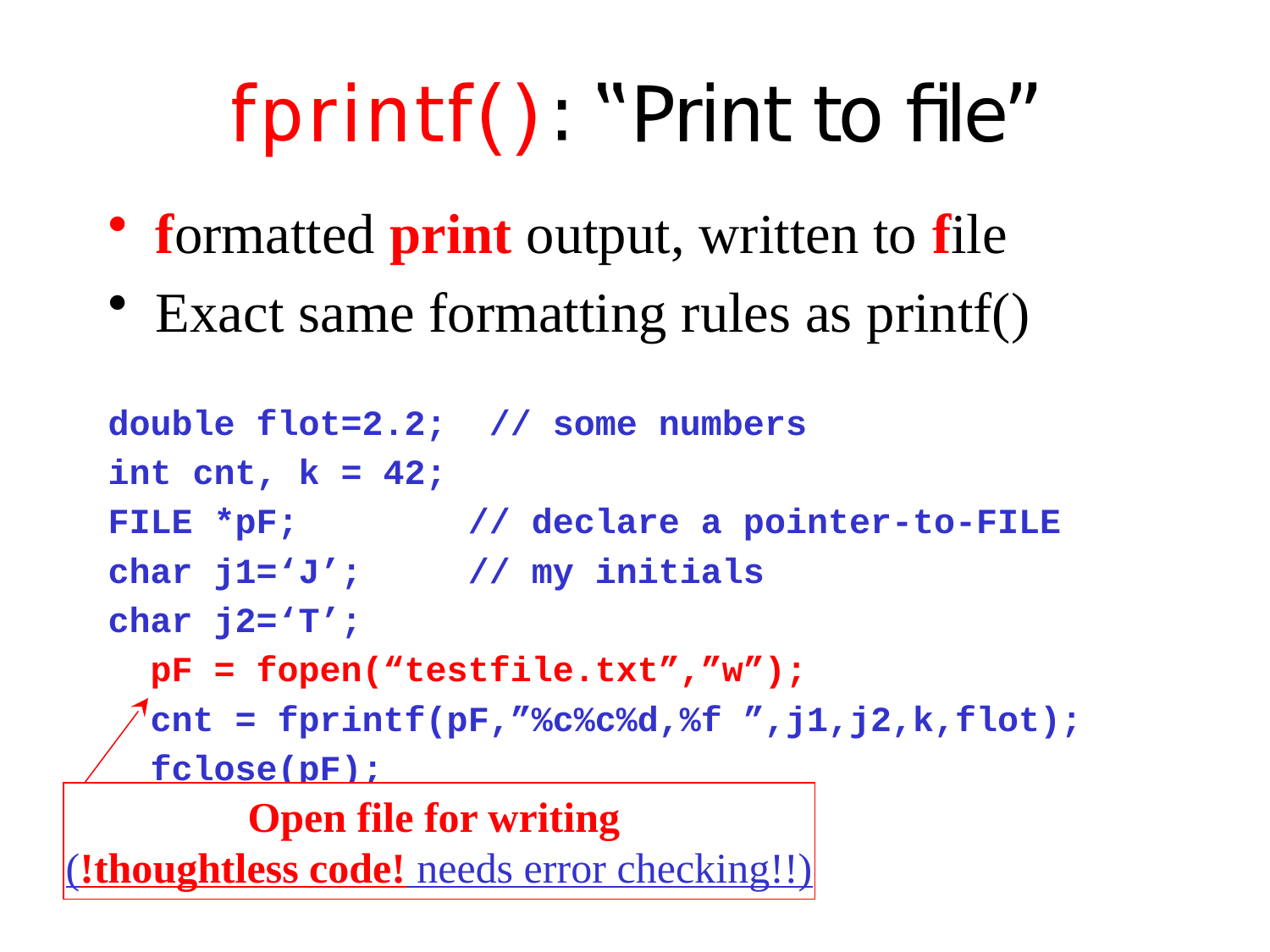

# fprintf(): “Print to file”
formatted print output, written to file
Exact same formatting rules as printf()

double flot=2.2;  // some numbers
int cnt, k = 42;
FILE *pF;        // declare a pointer-to-FILE
char j1=‘J’;     // my initials
char j2=‘T’;
  pF = fopen(“testfile.txt”,”w”);
  cnt = fprintf(pF,”%c%c%d,%f ”,j1,j2,k,flot);
  fclose(pF);

Open file for writing
(!thoughtless code! needs error checking!!)